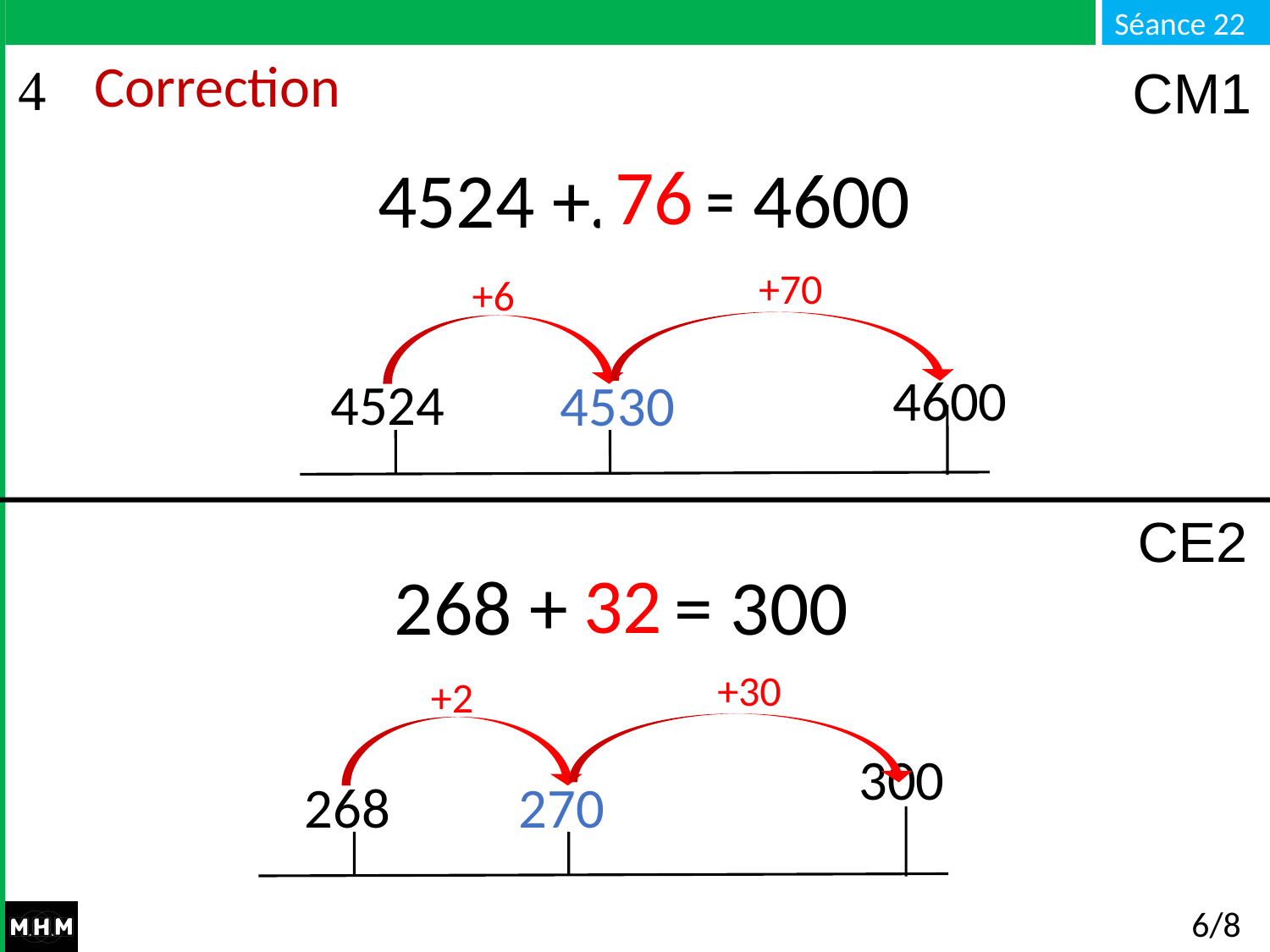

# Correction
CM1
76
4524 +…   = 4600
+70
+6

4600
4524
4530

CE2
32
 268 + …  = 300
+30
+2

300
268
270
6/8